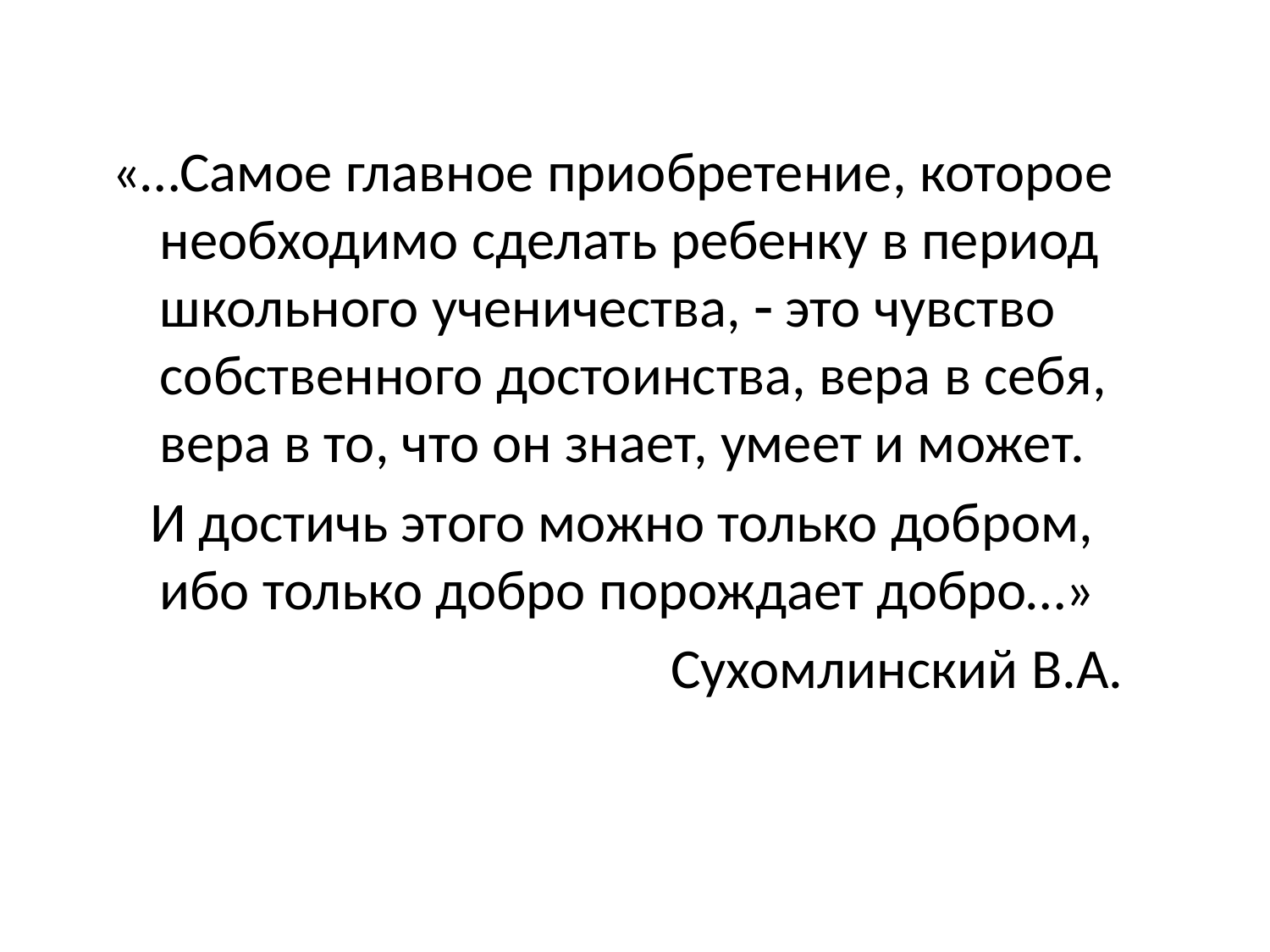

«…Самое главное приобретение, которое необходимо сделать ребенку в период школьного ученичества, − это чувство собственного достоинства, вера в себя, вера в то, что он знает, умеет и может.
   И достичь этого можно только добром, ибо только добро порождает добро…»
                                            Сухомлинский В.А.